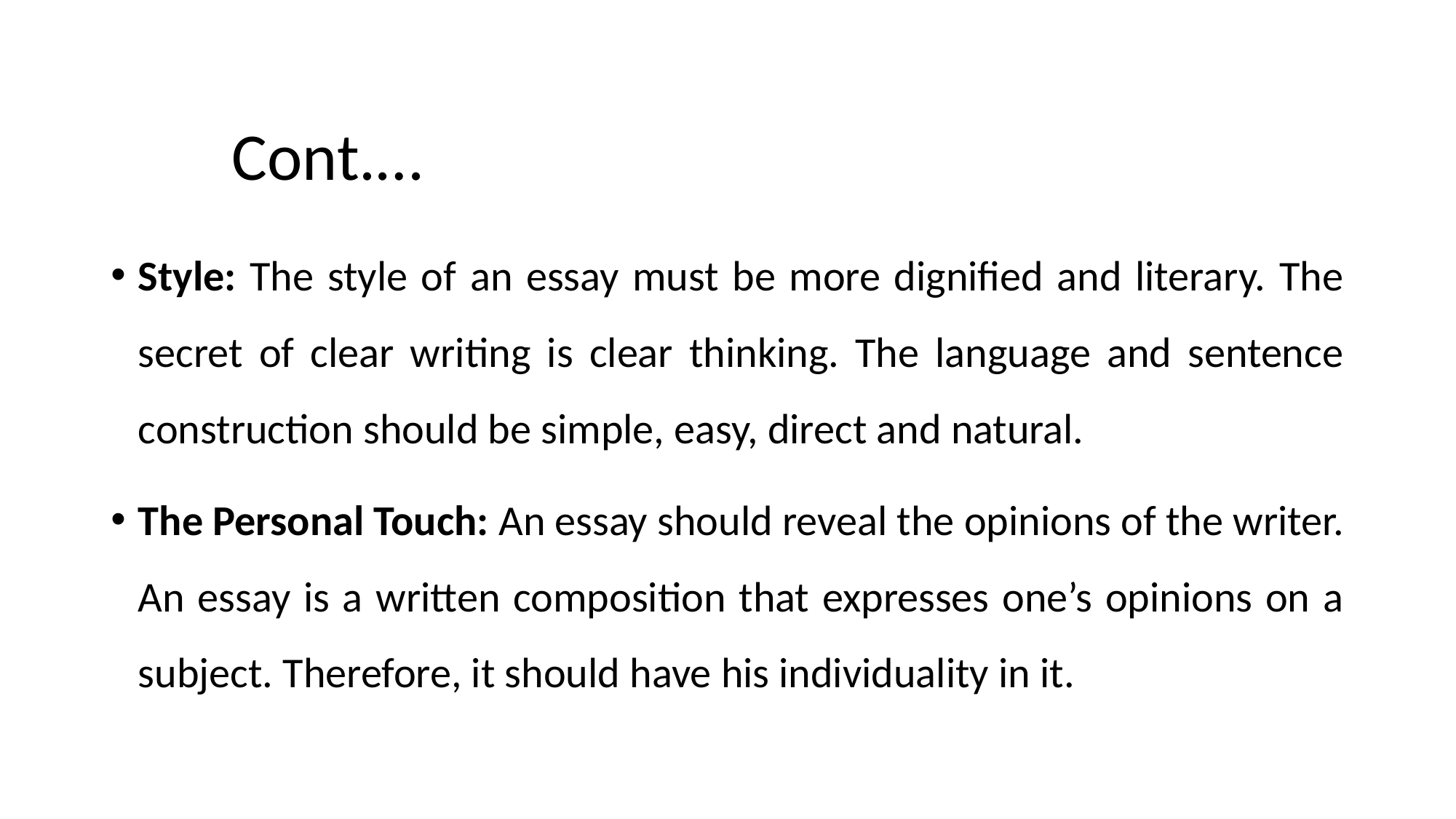

# Cont.…
Style: The style of an essay must be more dignified and literary. The secret of clear writing is clear thinking. The language and sentence construction should be simple, easy, direct and natural.
The Personal Touch: An essay should reveal the opinions of the writer. An essay is a written composition that expresses one’s opinions on a subject. Therefore, it should have his individuality in it.